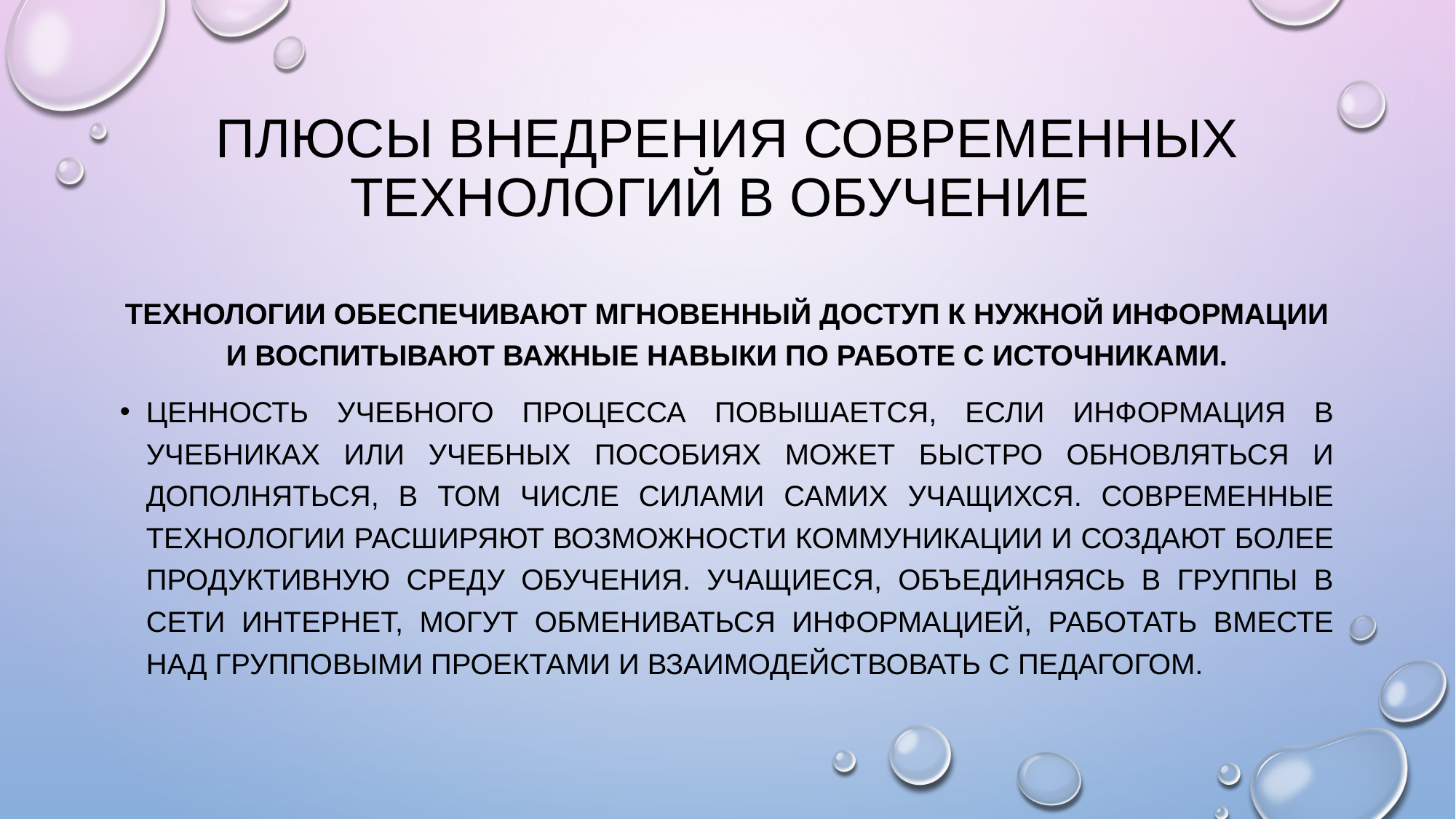

# Плюсы внедрения современных технологий в обучение
Технологии обеспечивают мгновенный доступ к нужной информации и воспитывают важные навыки по работе с источниками.
Ценность учебного процесса повышается, если информация в учебниках или учебных пособиях может быстро обновляться и дополняться, в том числе силами самих учащихся. Современные технологии расширяют возможности коммуникации и создают более продуктивную среду обучения. Учащиеся, объединяясь в группы в сети Интернет, могут обмениваться информацией, работать вместе над групповыми проектами и взаимодействовать с педагогом.